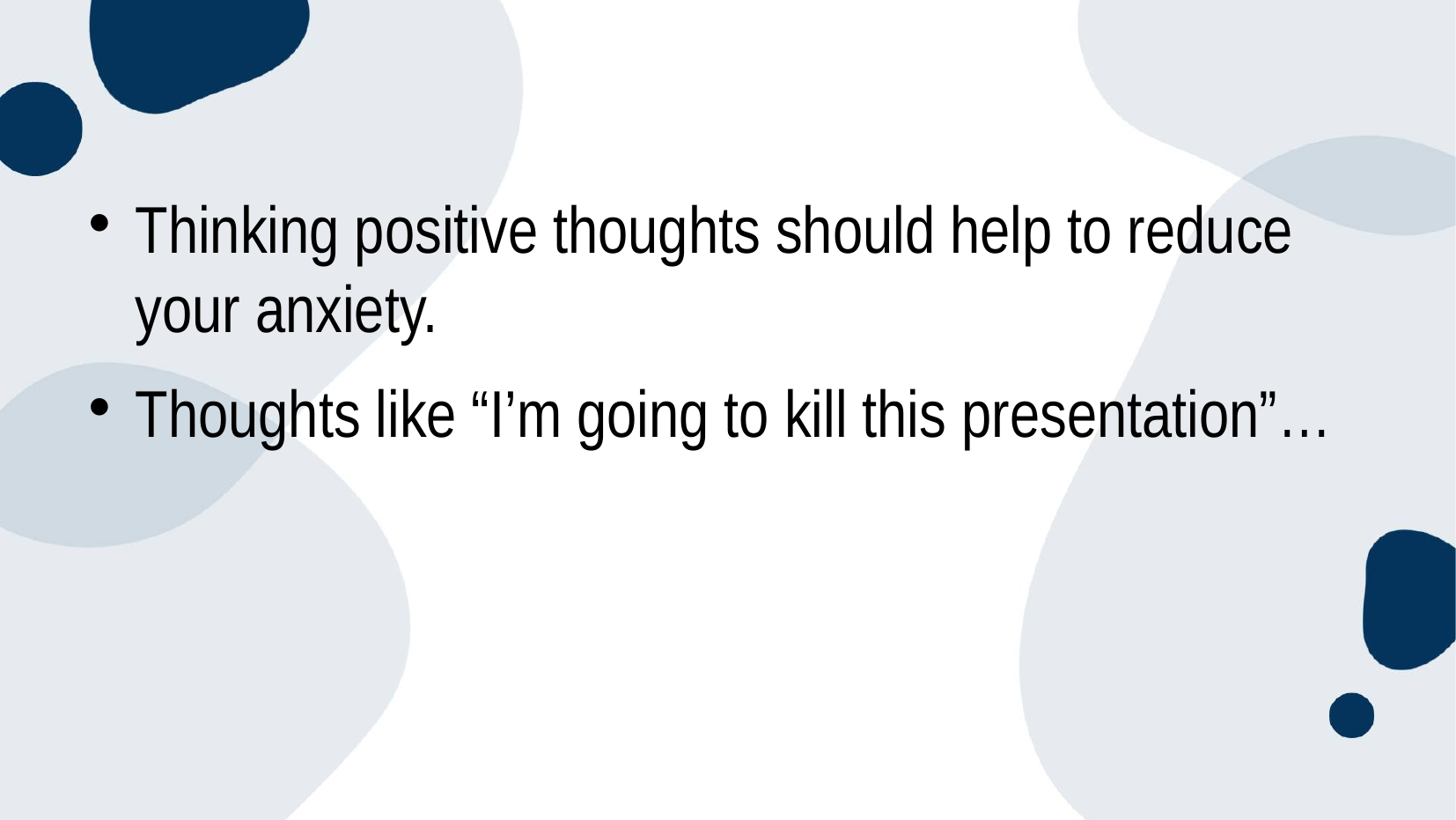

#
Thinking positive thoughts should help to reduce your anxiety.
Thoughts like “I’m going to kill this presentation”…